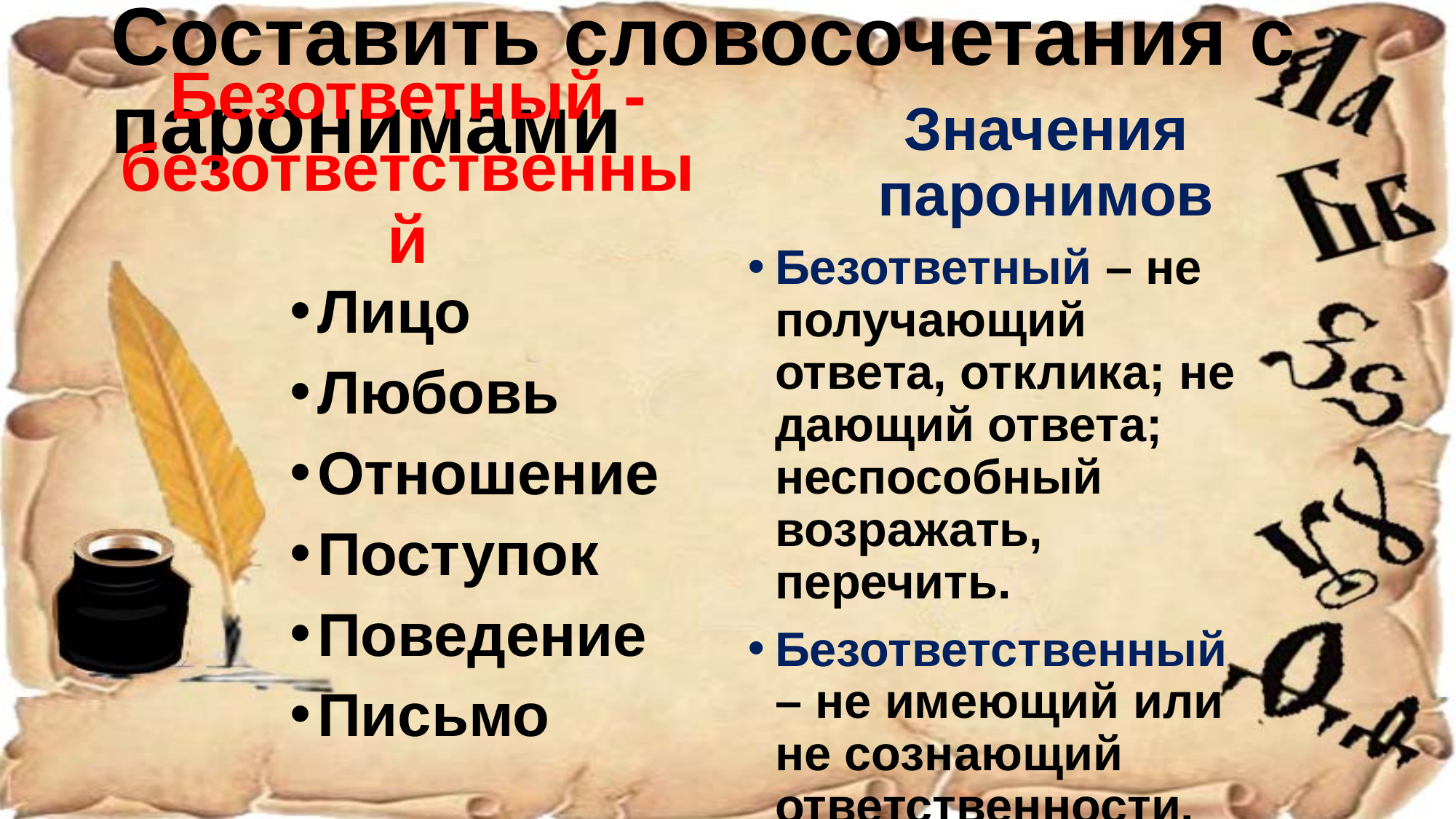

# Составить словосочетания с паронимами
Безответный - безответственный
Значения паронимов
Безответный – не получающий ответа, отклика; не дающий ответа; неспособный возражать, перечить.
Безответственный – не имеющий или не сознающий ответственности.
Лицо
Любовь
Отношение
Поступок
Поведение
Письмо